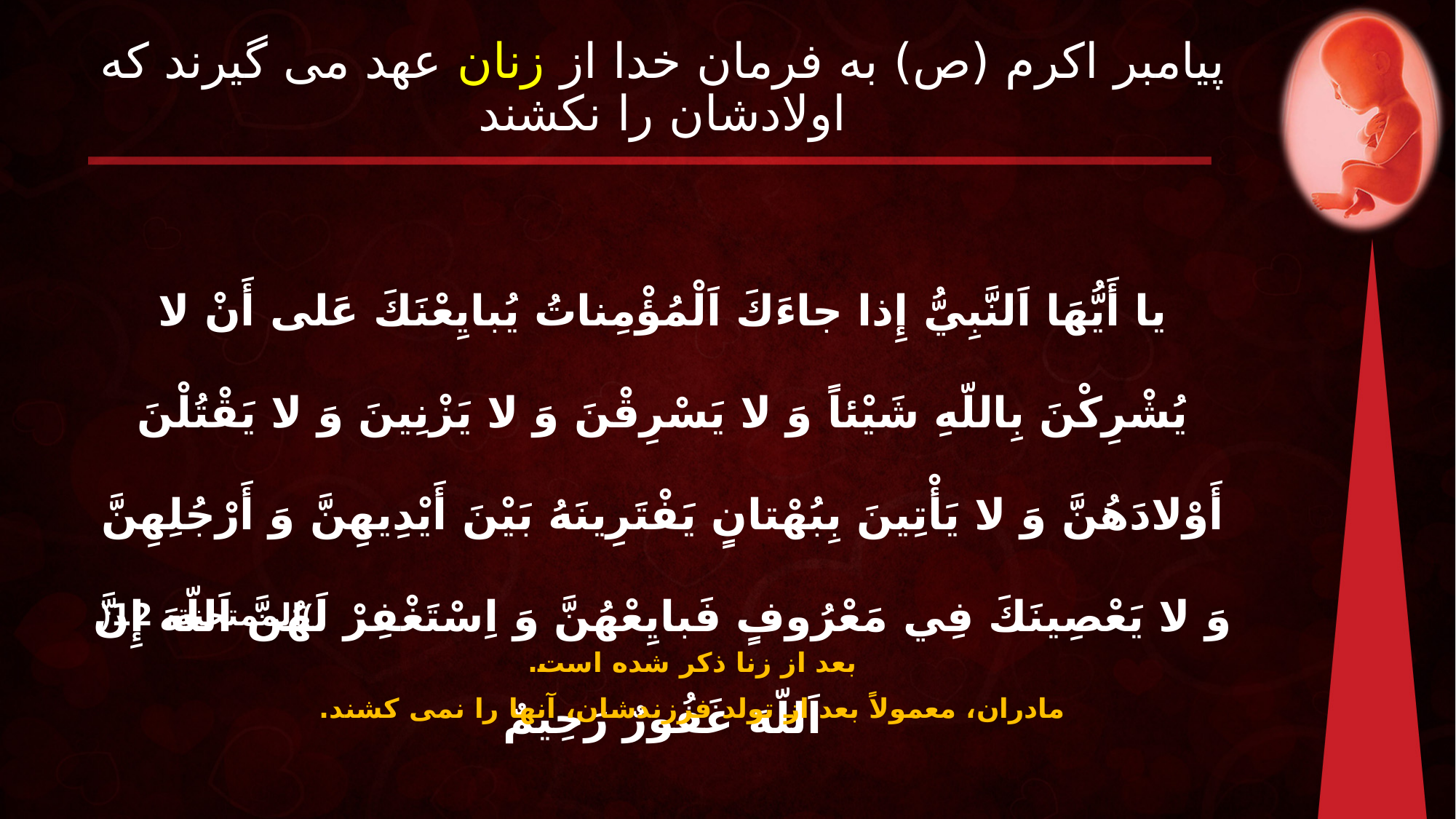

# پیامبر اکرم (ص) به فرمان خدا از زنان عهد می گیرند که اولادشان را نکشند
يا أَيُّهَا اَلنَّبِيُّ إِذا جاءَكَ اَلْمُؤْمِناتُ يُبايِعْنَكَ عَلى أَنْ لا يُشْرِكْنَ بِاللّهِ شَيْئاً وَ لا يَسْرِقْنَ وَ لا يَزْنِينَ وَ لا يَقْتُلْنَ أَوْلادَهُنَّ وَ لا يَأْتِينَ بِبُهْتانٍ يَفْتَرِينَهُ بَيْنَ أَيْدِيهِنَّ وَ أَرْجُلِهِنَّ وَ لا يَعْصِينَكَ فِي مَعْرُوفٍ فَبايِعْهُنَّ وَ اِسْتَغْفِرْ لَهُنَّ اَللّهَ إِنَّ اَللّهَ غَفُورٌ رَحِيمٌ
﴿الممتحنة، 12﴾
بعد از زنا ذکر شده است.
مادران، معمولاً بعد از تولد فرزندشان، آنها را نمی کشند.